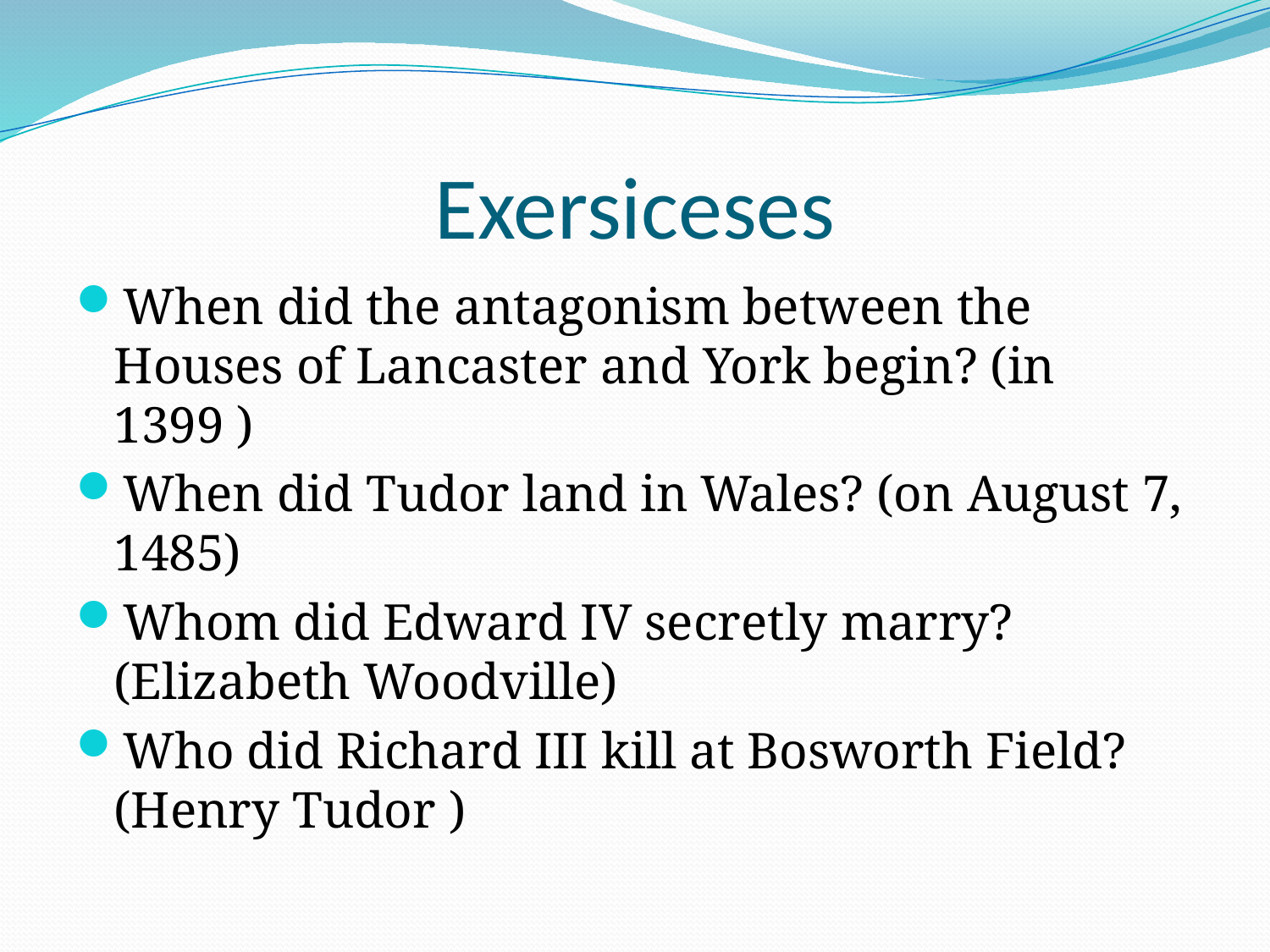

# Exersiceses
When did the antagonism between the Houses of Lancaster and York begin? (in 1399 )
When did Tudor land in Wales? (on August 7, 1485)
Whom did Edward IV secretly marry? (Elizabeth Woodville)
Who did Richard III kill at Bosworth Field? (Henry Tudor )